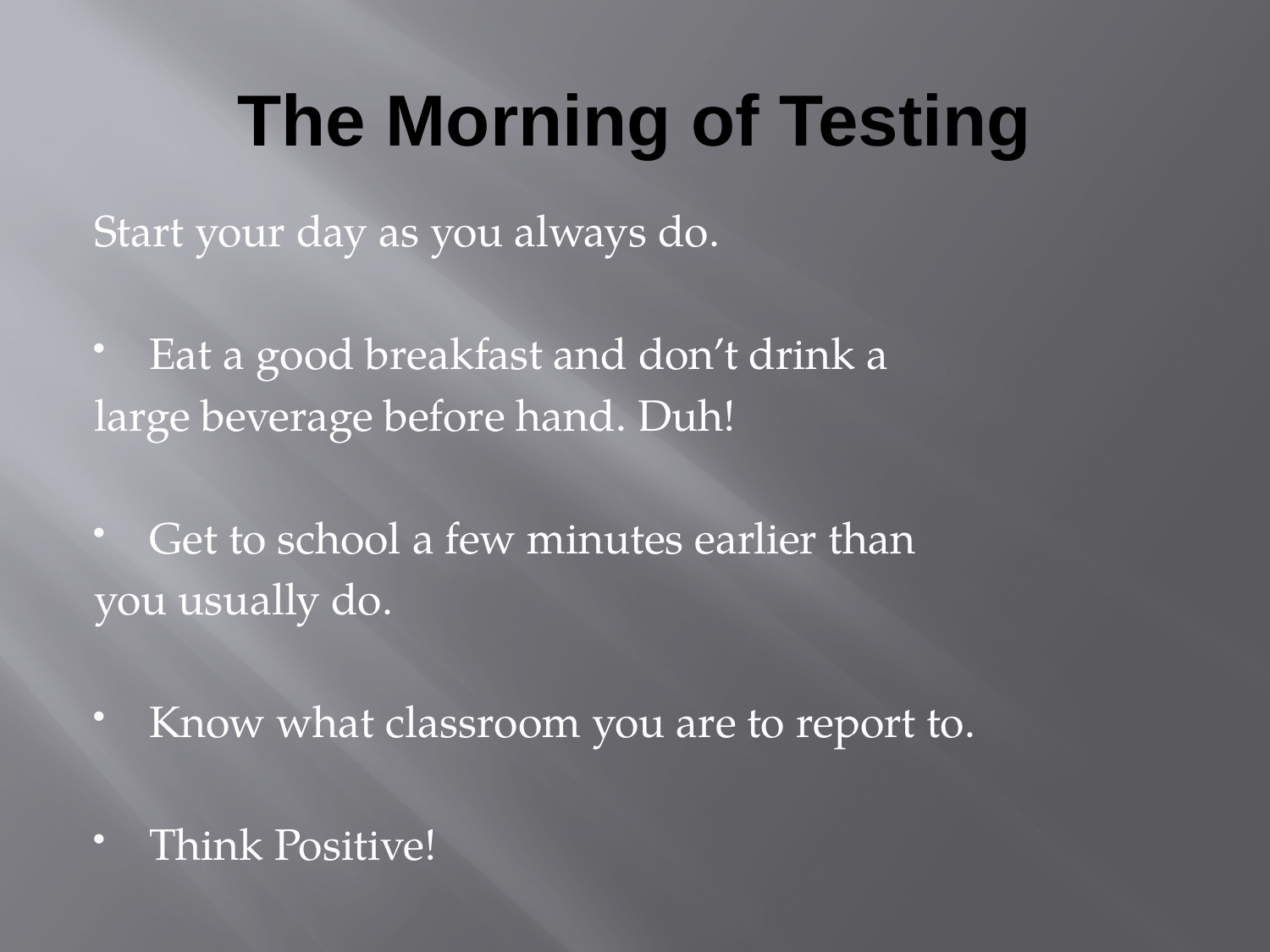

# The Morning of Testing
Start your day as you always do.

Eat a good breakfast and don’t drink a
large beverage before hand. Duh!

Get to school a few minutes earlier than
you usually do.

Know what classroom you are to report to.

Think Positive!